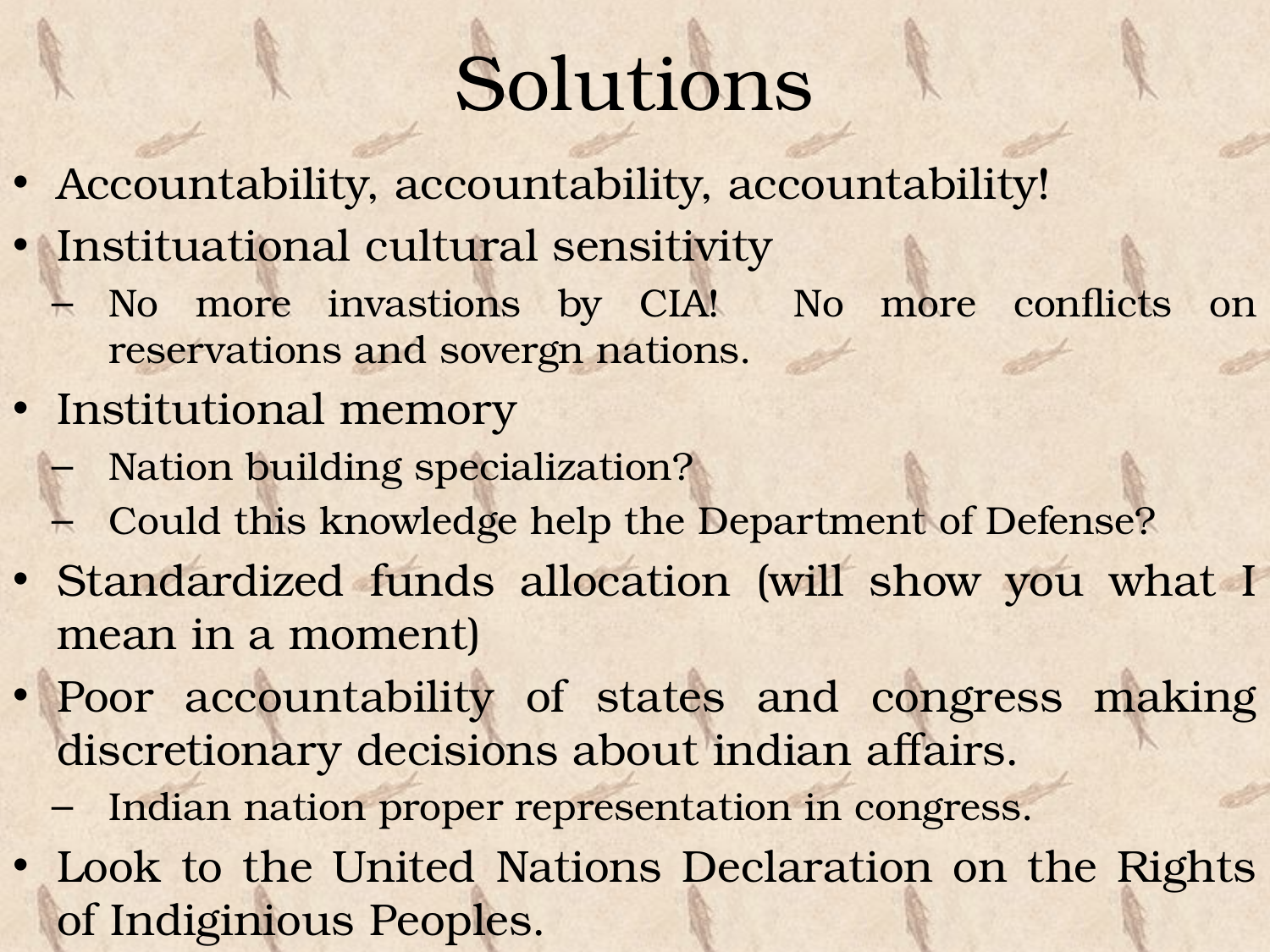

# Solutions
Accountability, accountability, accountability!
Instituational cultural sensitivity
No more invastions by CIA!  No more conflicts on reservations and sovergn nations.
Institutional memory
Nation building specialization?
Could this knowledge help the Department of Defense?
Standardized funds allocation (will show you what I mean in a moment)
Poor accountability of states and congress making discretionary decisions about indian affairs.
Indian nation proper representation in congress.
Look to the United Nations Declaration on the Rights of Indiginious Peoples.